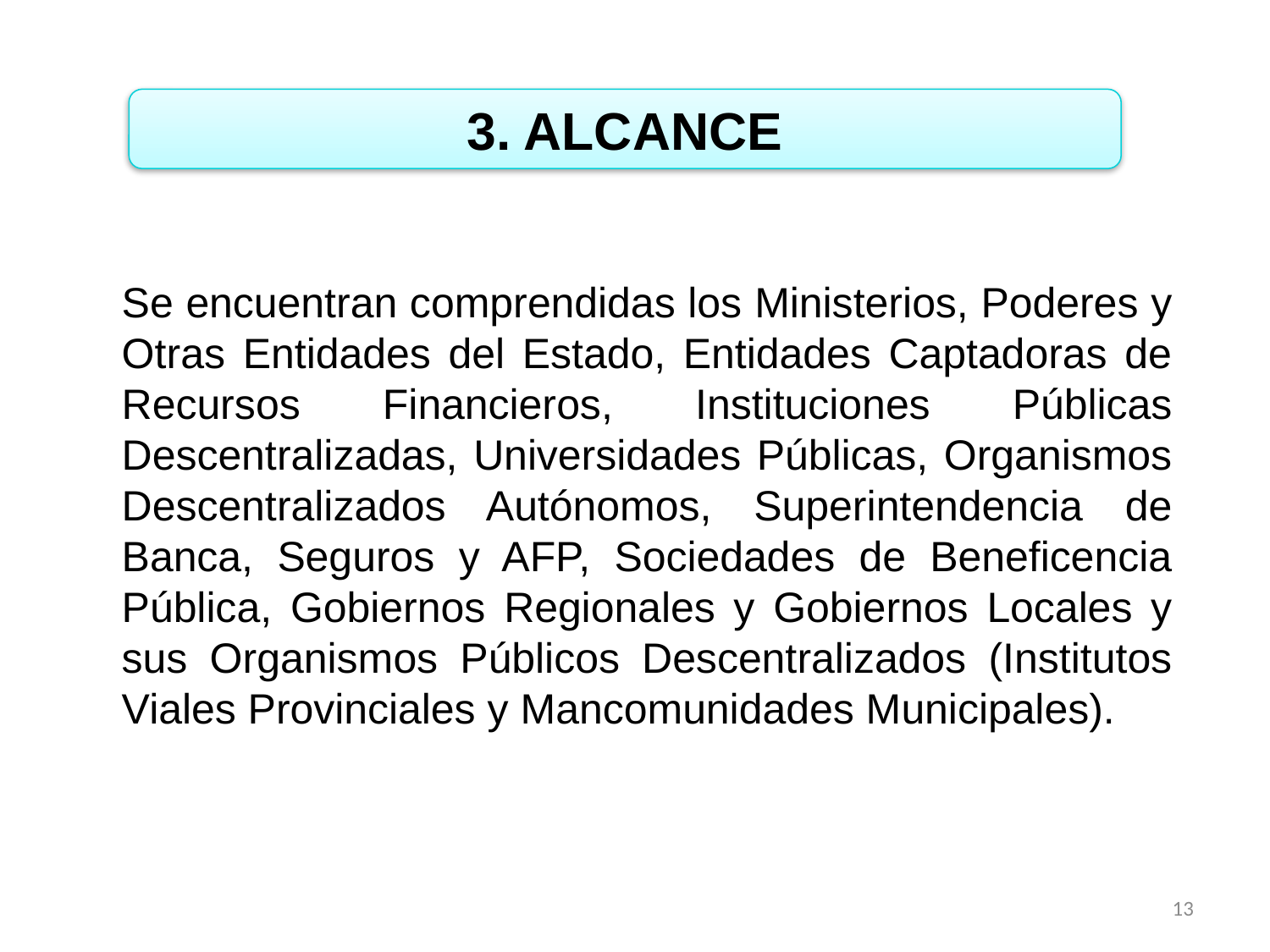

3. ALCANCE

Se encuentran comprendidas los Ministerios, Poderes y Otras Entidades del Estado, Entidades Captadoras de Recursos Financieros, Instituciones Públicas Descentralizadas, Universidades Públicas, Organismos Descentralizados Autónomos, Superintendencia de Banca, Seguros y AFP, Sociedades de Beneficencia Pública, Gobiernos Regionales y Gobiernos Locales y sus Organismos Públicos Descentralizados (Institutos Viales Provinciales y Mancomunidades Municipales).

13